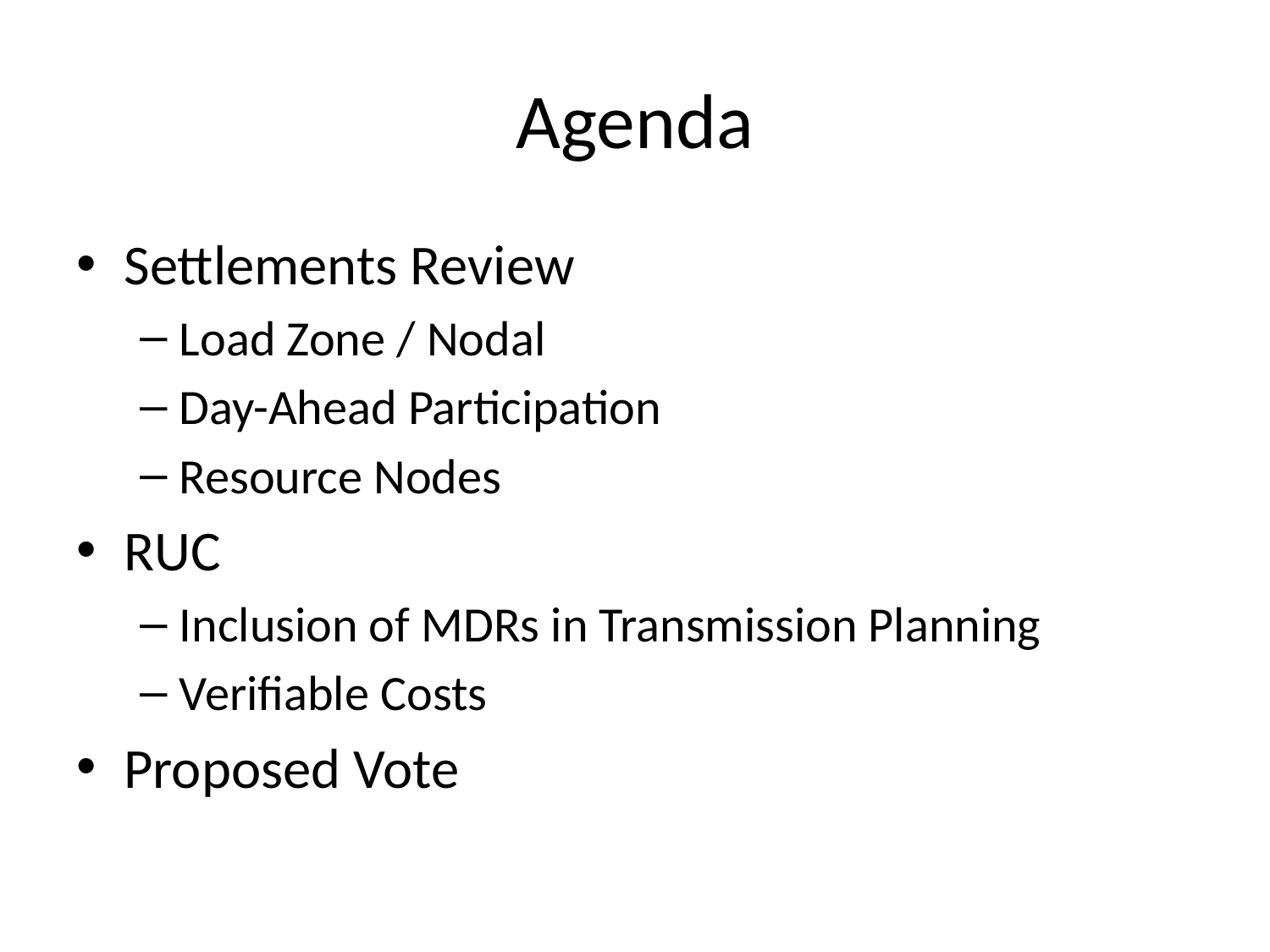

# Agenda
Settlements Review
Load Zone / Nodal
Day-Ahead Participation
Resource Nodes
RUC
Inclusion of MDRs in Transmission Planning
Verifiable Costs
Proposed Vote